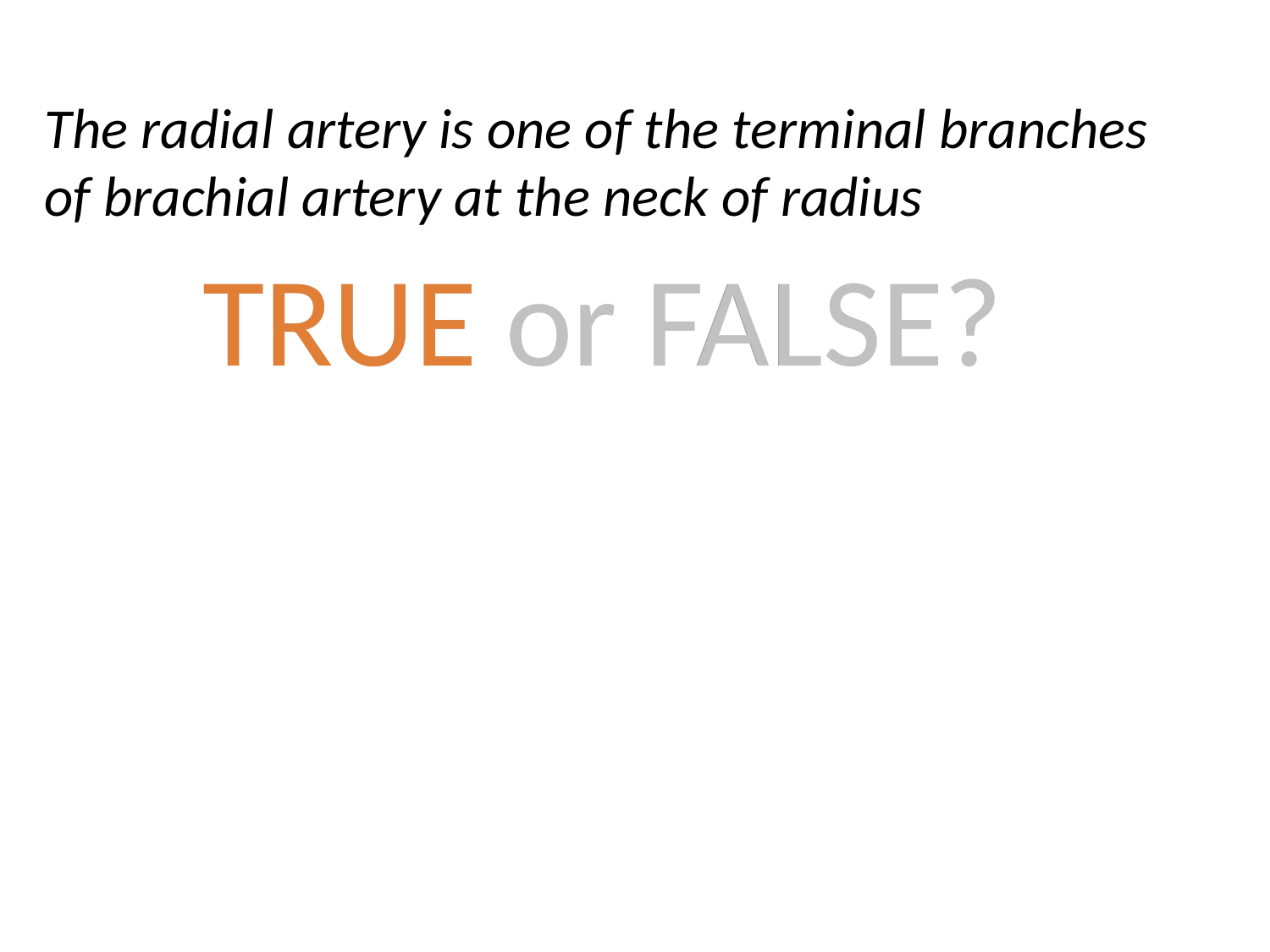

# The radial artery is one of the terminal branches of brachial artery at the neck of radius